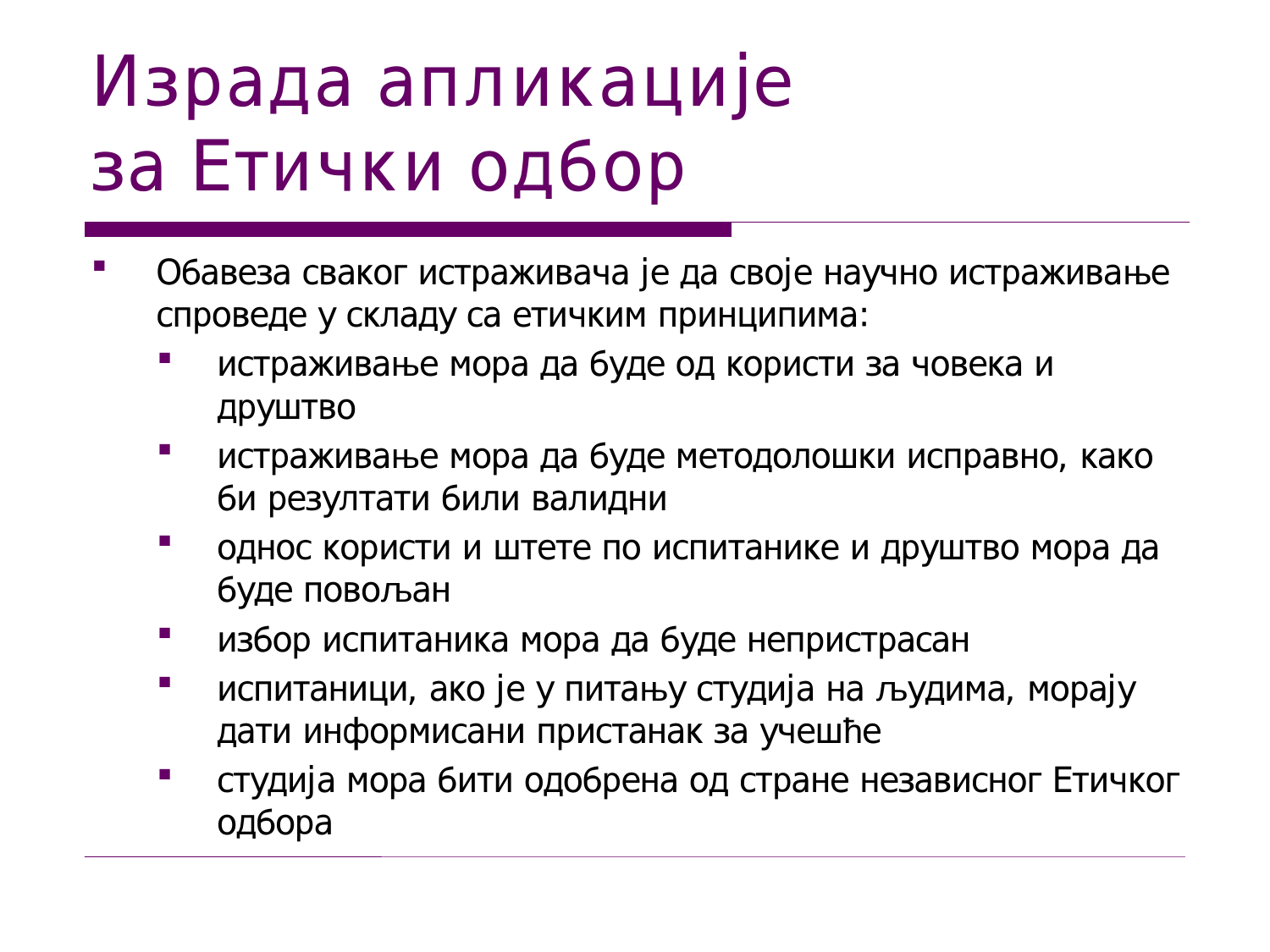

# Израда апликације за Етички одбор
Обавеза сваког истраживача је да своје научно истраживање спроведе у складу са етичким принципима:
истраживање мора да буде од користи за човека и друштво
истраживање мора да буде методолошки исправно, како би резултати били валидни
однос користи и штете по испитанике и друштво мора да буде повољан
избор испитаника мора да буде непристрасан
испитаници, ако је у питању студија на људима, морају дати информисани пристанак за учешће
студија мора бити одобрена од стране независног Етичког одбора